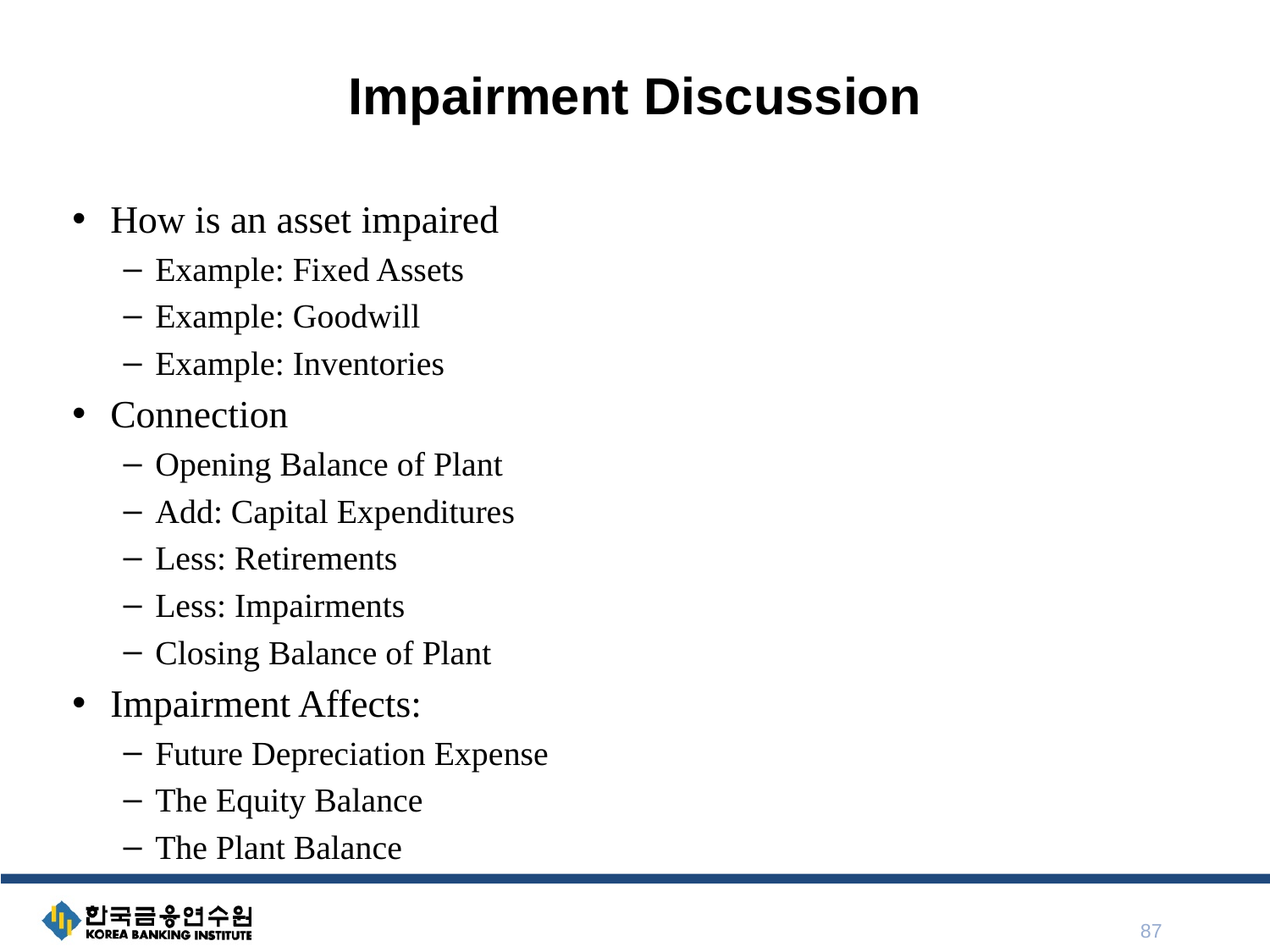

# Impairment Discussion
How is an asset impaired
Example: Fixed Assets
Example: Goodwill
Example: Inventories
Connection
Opening Balance of Plant
Add: Capital Expenditures
Less: Retirements
Less: Impairments
Closing Balance of Plant
Impairment Affects:
Future Depreciation Expense
The Equity Balance
The Plant Balance
87